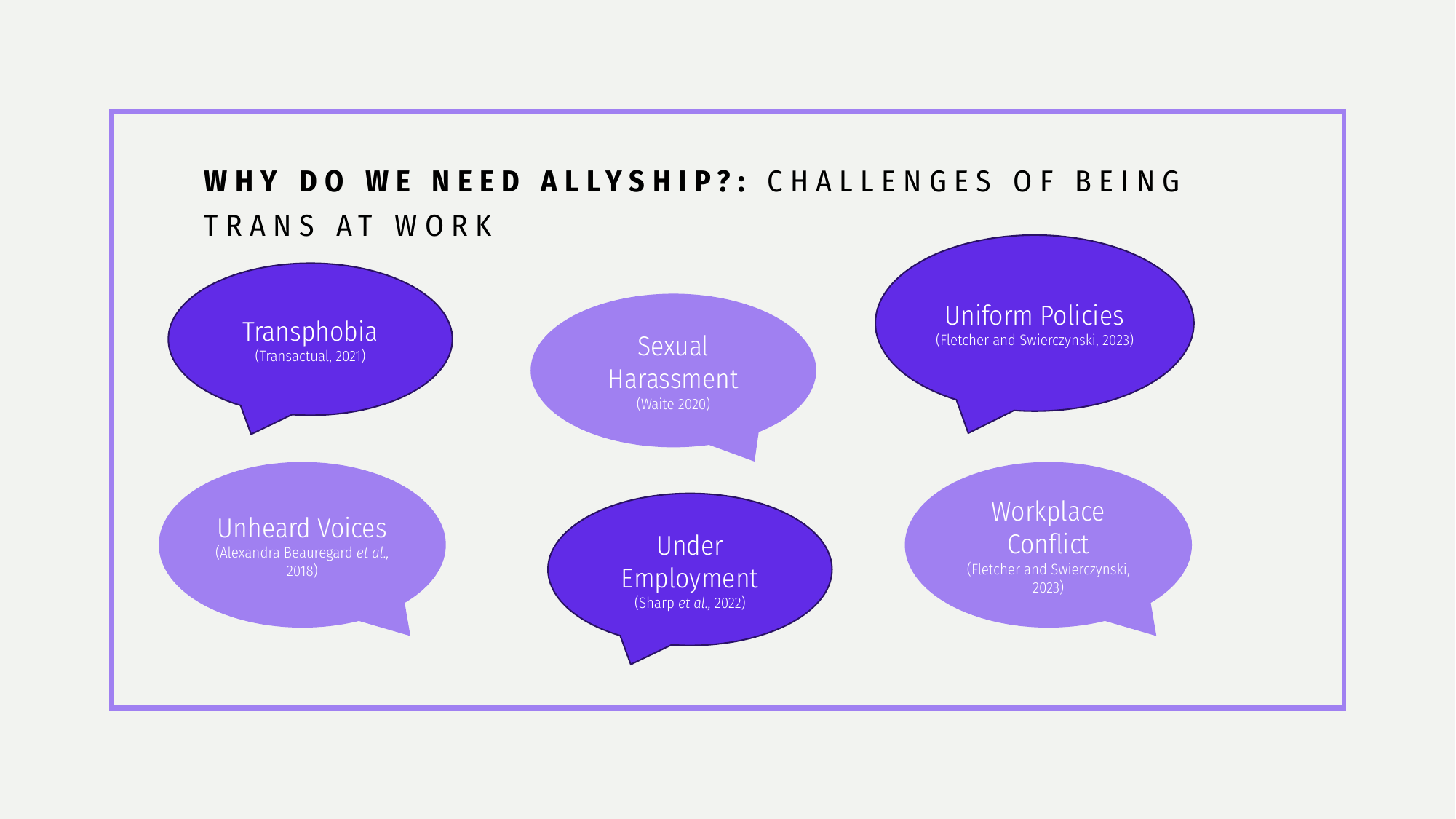

# Why do we need allyship?: Challenges of being Trans at work
Uniform Policies
(Fletcher and Swierczynski, 2023)
Transphobia
(Transactual, 2021)
Sexual Harassment
(Waite 2020)
Unheard Voices
(Alexandra Beauregard et al., 2018)
Workplace Conflict
(Fletcher and Swierczynski, 2023)
Under Employment
(Sharp et al., 2022)